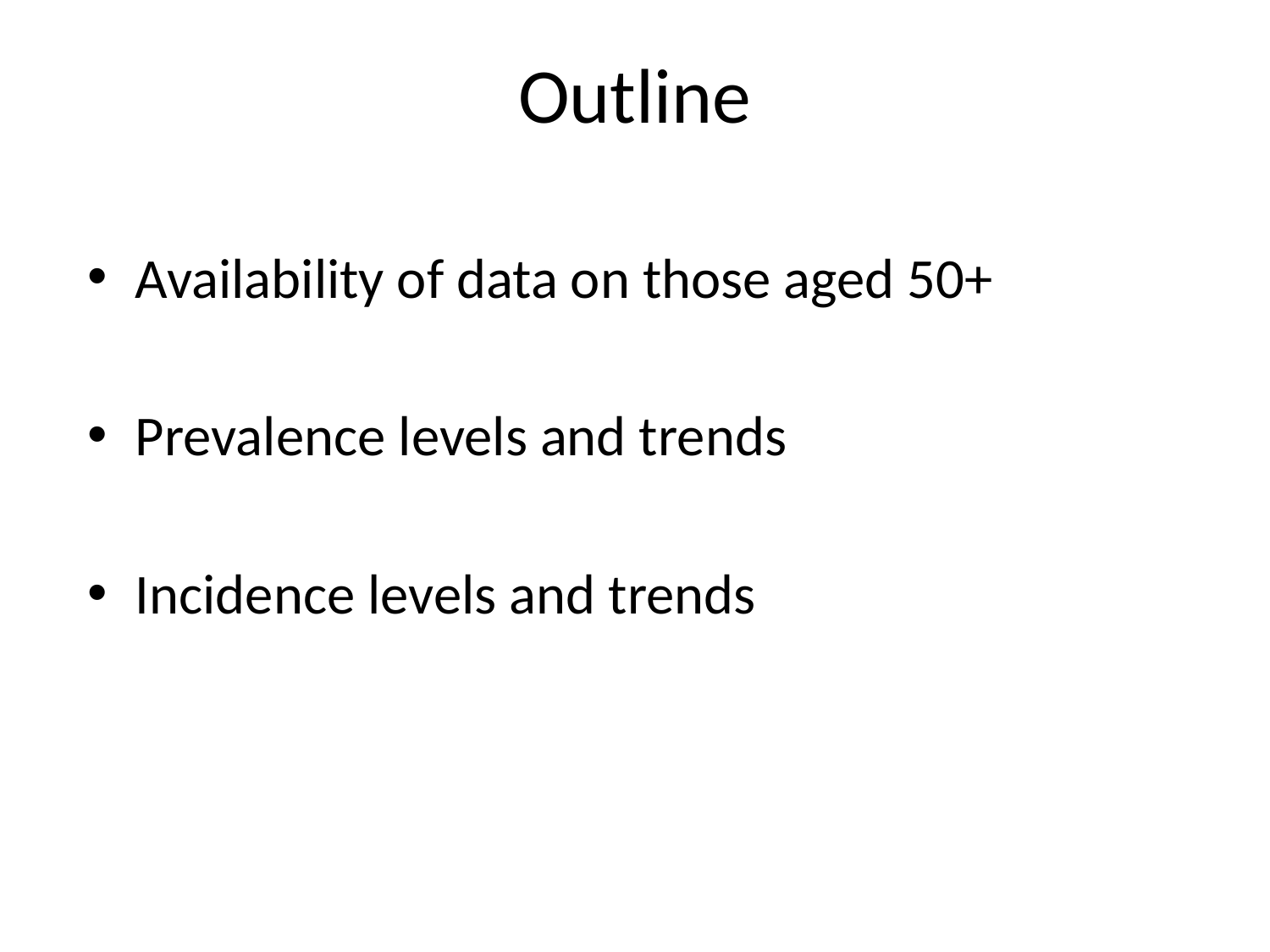

# Outline

Availability of data on those aged 50+

Prevalence levels and trends

Incidence levels and trends